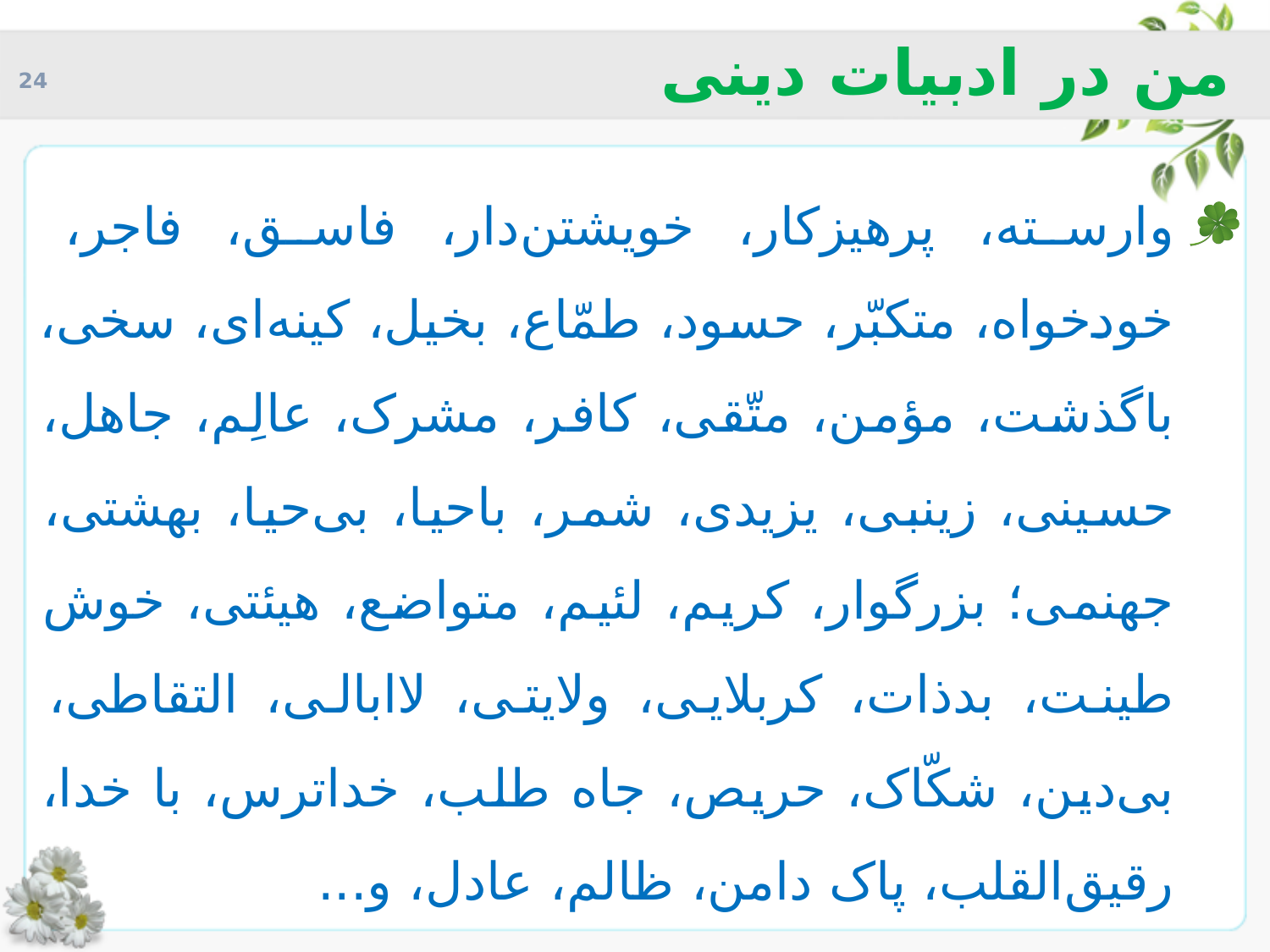

# من در ادبیات دینی
وارسته، پرهیزکار، خویشتن‌دار، فاسق، فاجر، خودخواه، متکبّر، حسود، طمّاع، بخیل، کینه‌ای، سخی، باگذشت، مؤمن، متّقی،‌ کافر، مشرک، عالِم، جاهل، حسینی، زینبی، یزیدی، شمر، باحیا، بی‌حیا، بهشتی، جهنمی؛ بزرگوار، کریم، لئیم، متواضع، هیئتی، خوش طینت، بدذات، کربلایی، ولایتی، لاابالی، التقاطی، بی‌دین، شکّاک، حریص، جاه طلب، خداترس، با خدا، رقیق‌القلب، پاک دامن، ظالم، عادل، و...